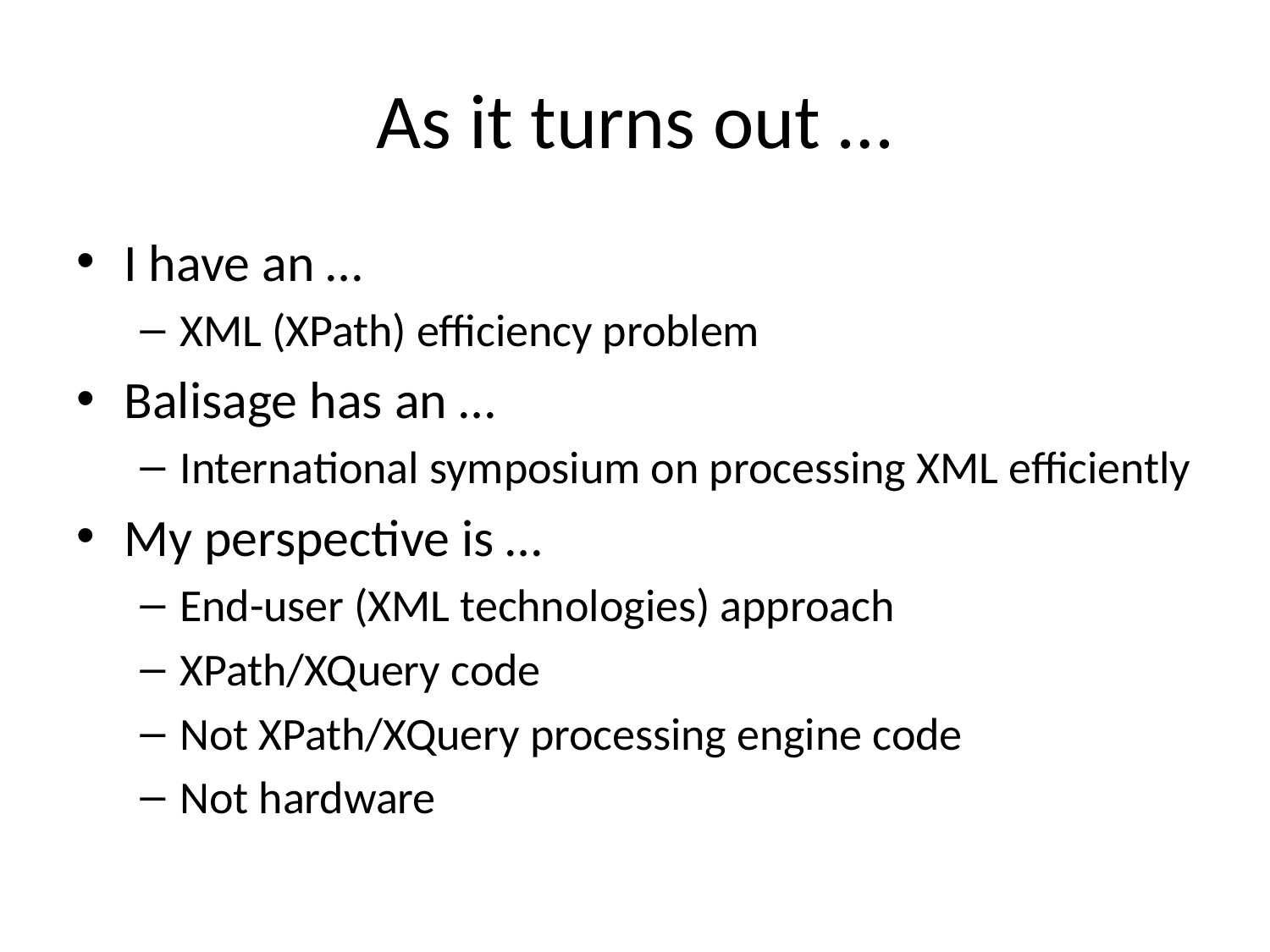

# As it turns out …
I have an …
XML (XPath) efficiency problem
Balisage has an …
International symposium on processing XML efficiently
My perspective is …
End-user (XML technologies) approach
XPath/XQuery code
Not XPath/XQuery processing engine code
Not hardware